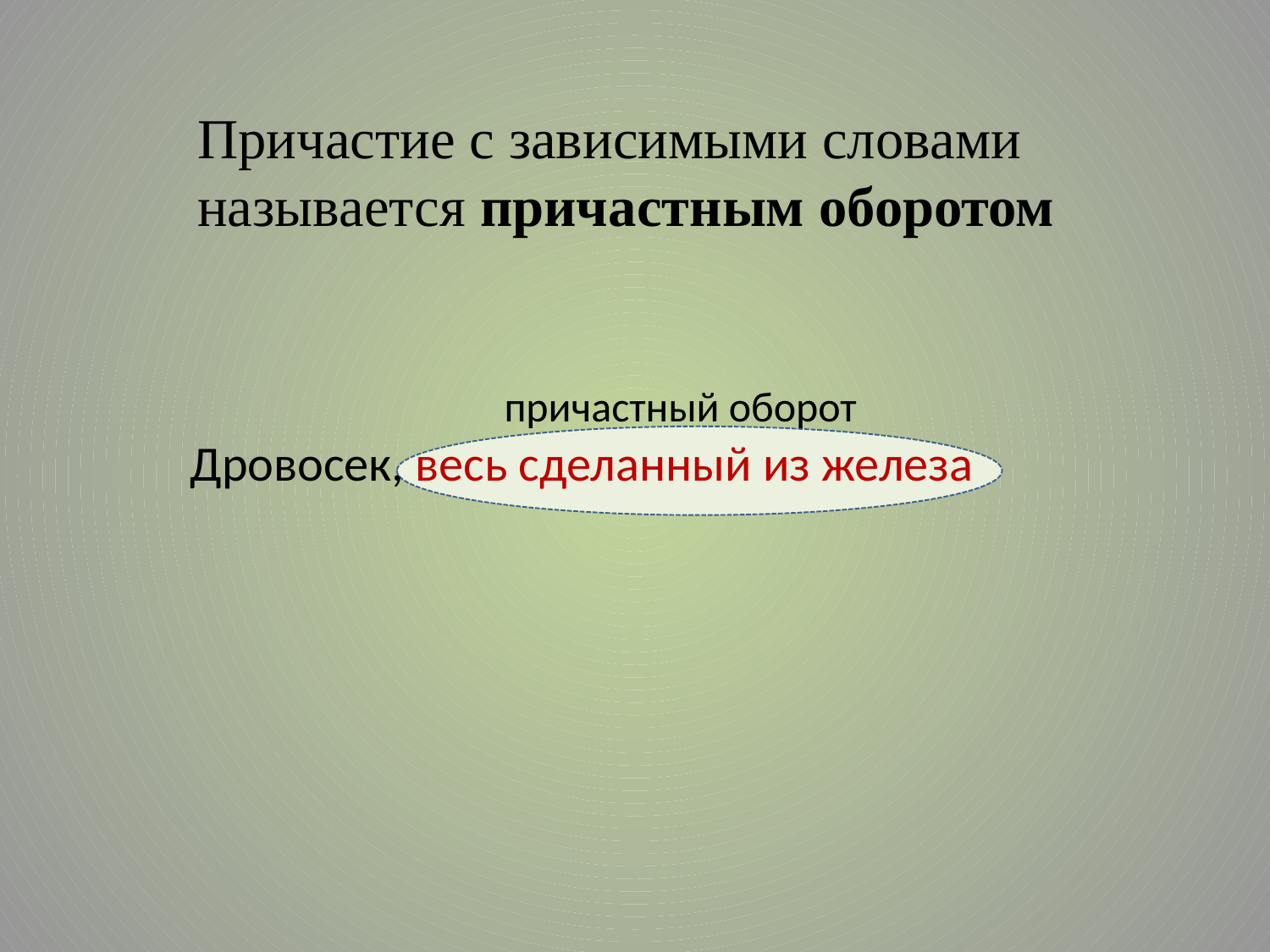

Причастие с зависимыми словами называется причастным оборотом
                            причастный оборот
Дровосек, весь сделанный из железа